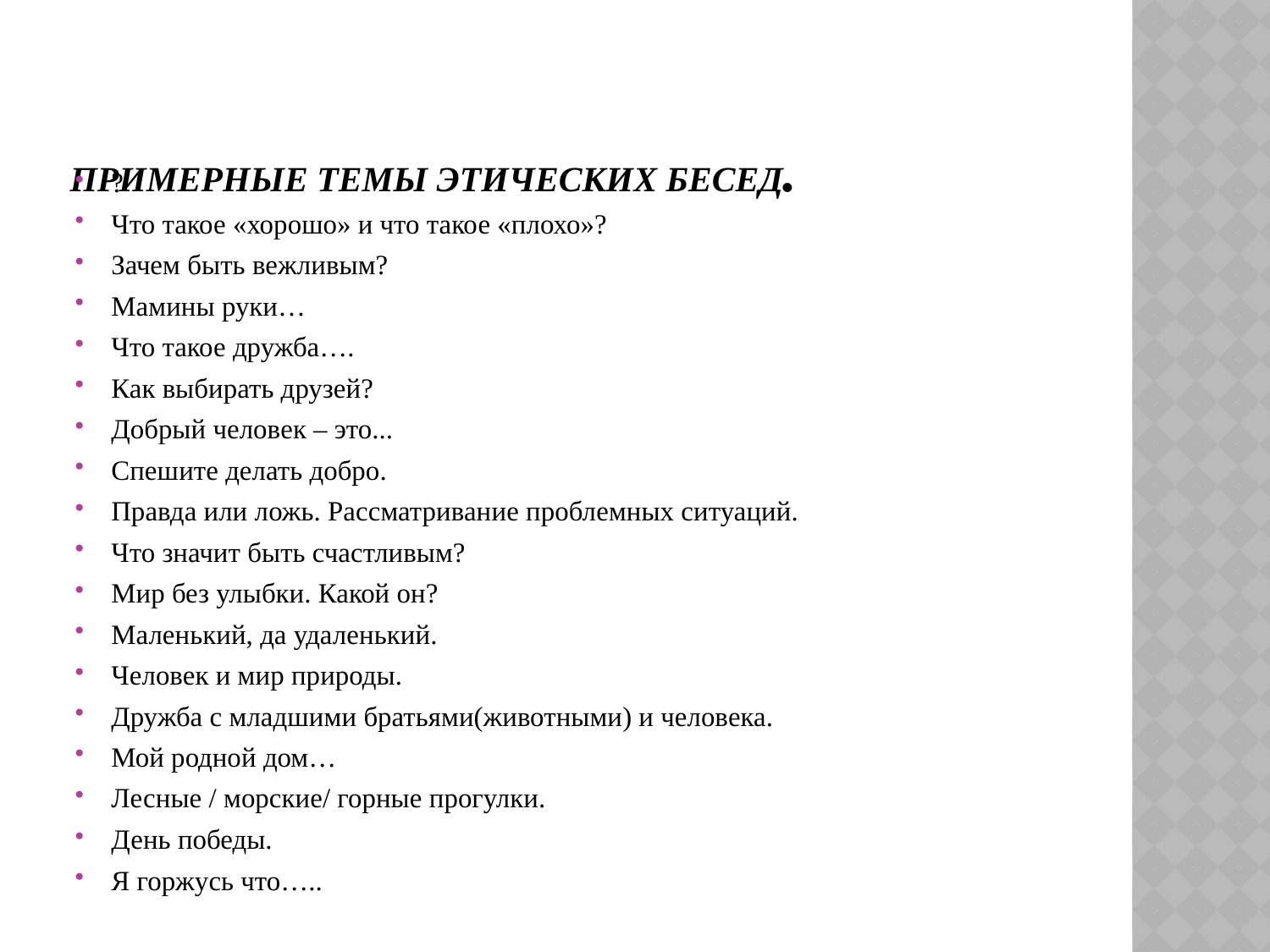

# Примерные темы этических бесед.
?
Что такое «хорошо» и что такое «плохо»?
Зачем быть вежливым?
Мамины руки…
Что такое дружба….
Как выбирать друзей?
Добрый человек – это...
Спешите делать добро.
Правда или ложь. Рассматривание проблемных ситуаций.
Что значит быть счастливым?
Мир без улыбки. Какой он?
Маленький, да удаленький.
Человек и мир природы.
Дружба с младшими братьями(животными) и человека.
Мой родной дом…
Лесные / морские/ горные прогулки.
День победы.
Я горжусь что…..